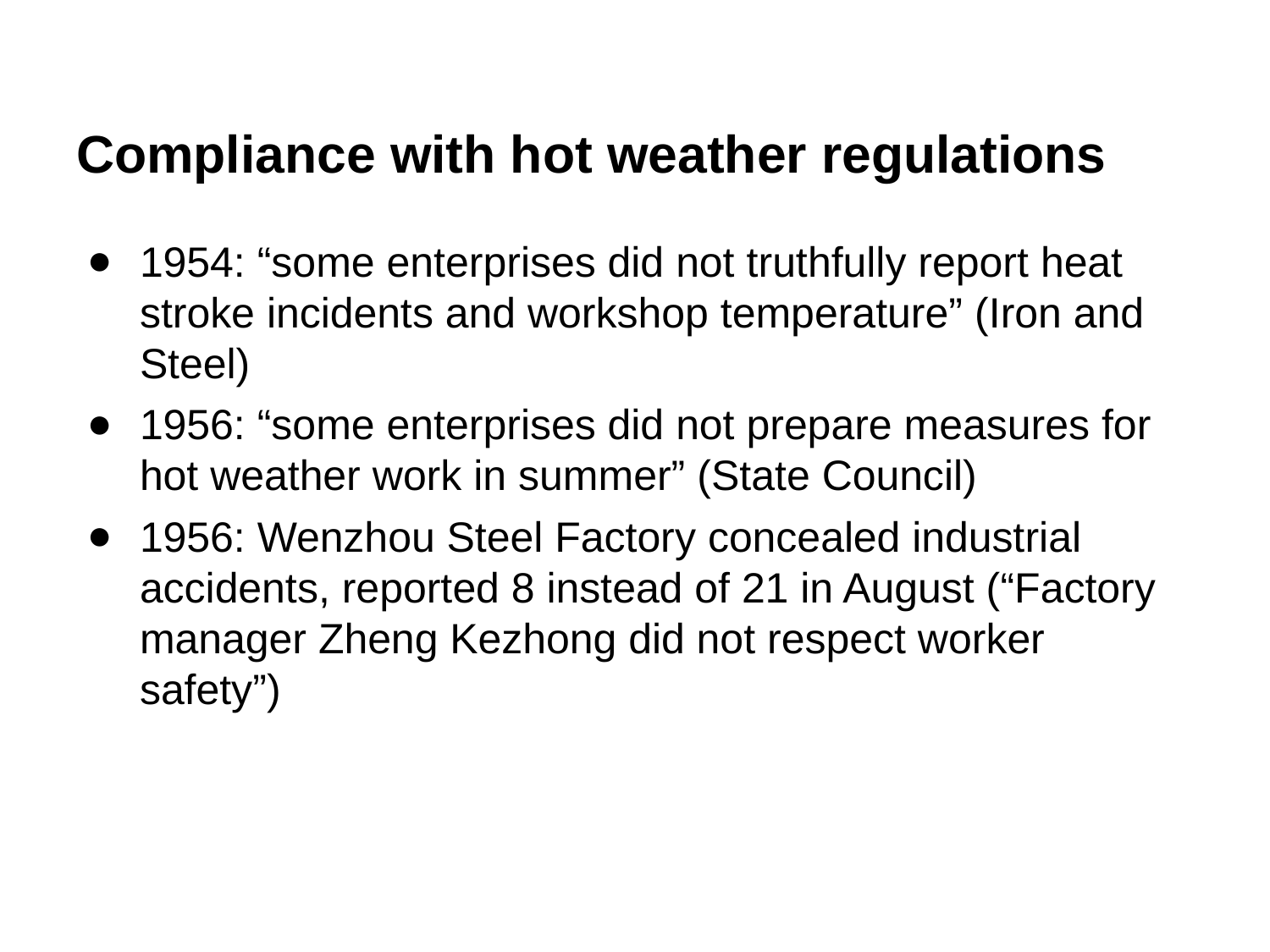

# Compliance with hot weather regulations
1954: “some enterprises did not truthfully report heat stroke incidents and workshop temperature” (Iron and Steel)
1956: “some enterprises did not prepare measures for hot weather work in summer” (State Council)
1956: Wenzhou Steel Factory concealed industrial accidents, reported 8 instead of 21 in August (“Factory manager Zheng Kezhong did not respect worker safety”)